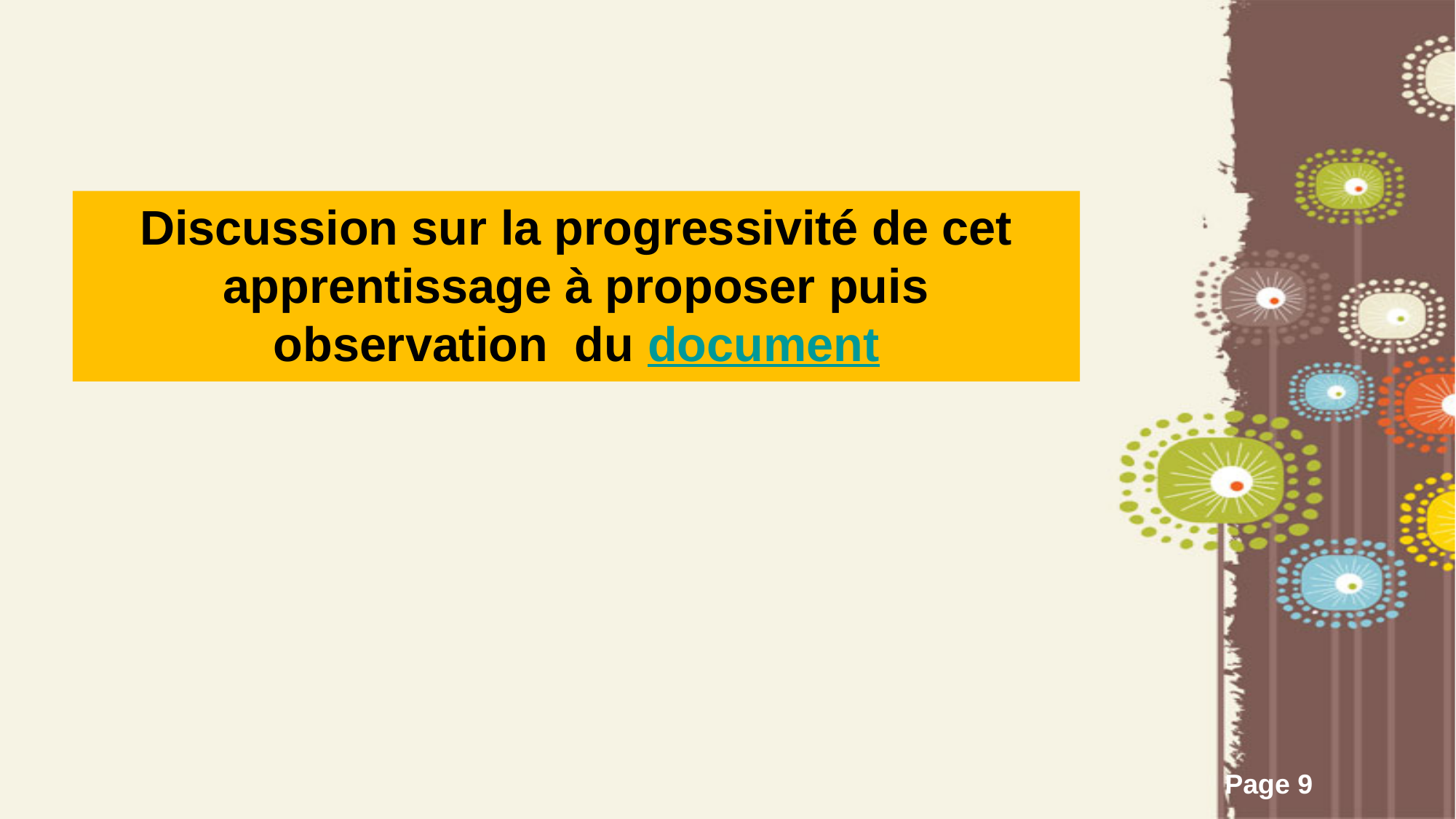

Discussion sur la progressivité de cet apprentissage à proposer puis observation  du document